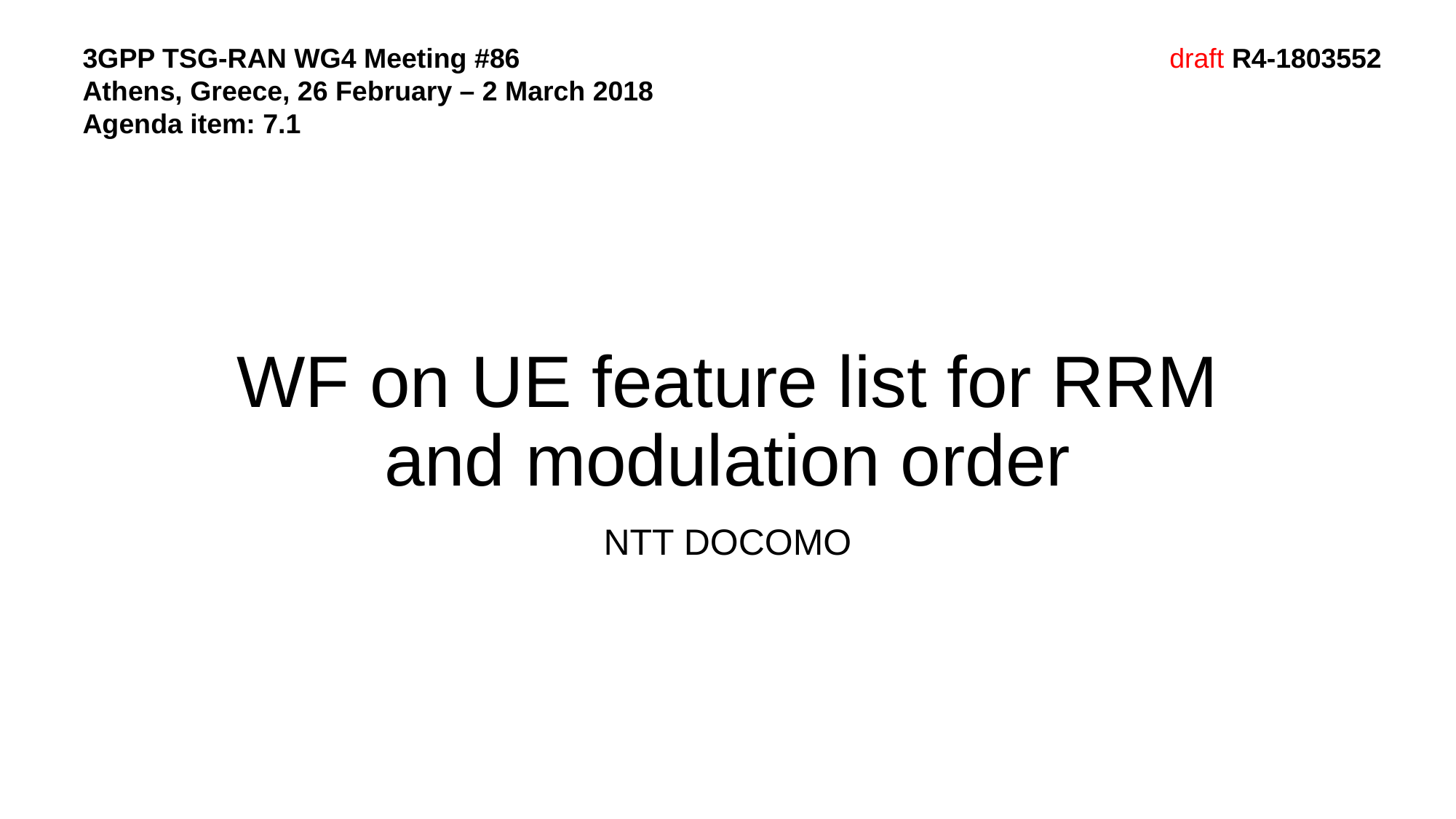

3GPP TSG-RAN WG4 Meeting #86	                                                                                     draft R4-1803552
Athens, Greece, 26 February – 2 March 2018
Agenda item: 7.1
# WF on UE feature list for RRM and modulation order
NTT DOCOMO